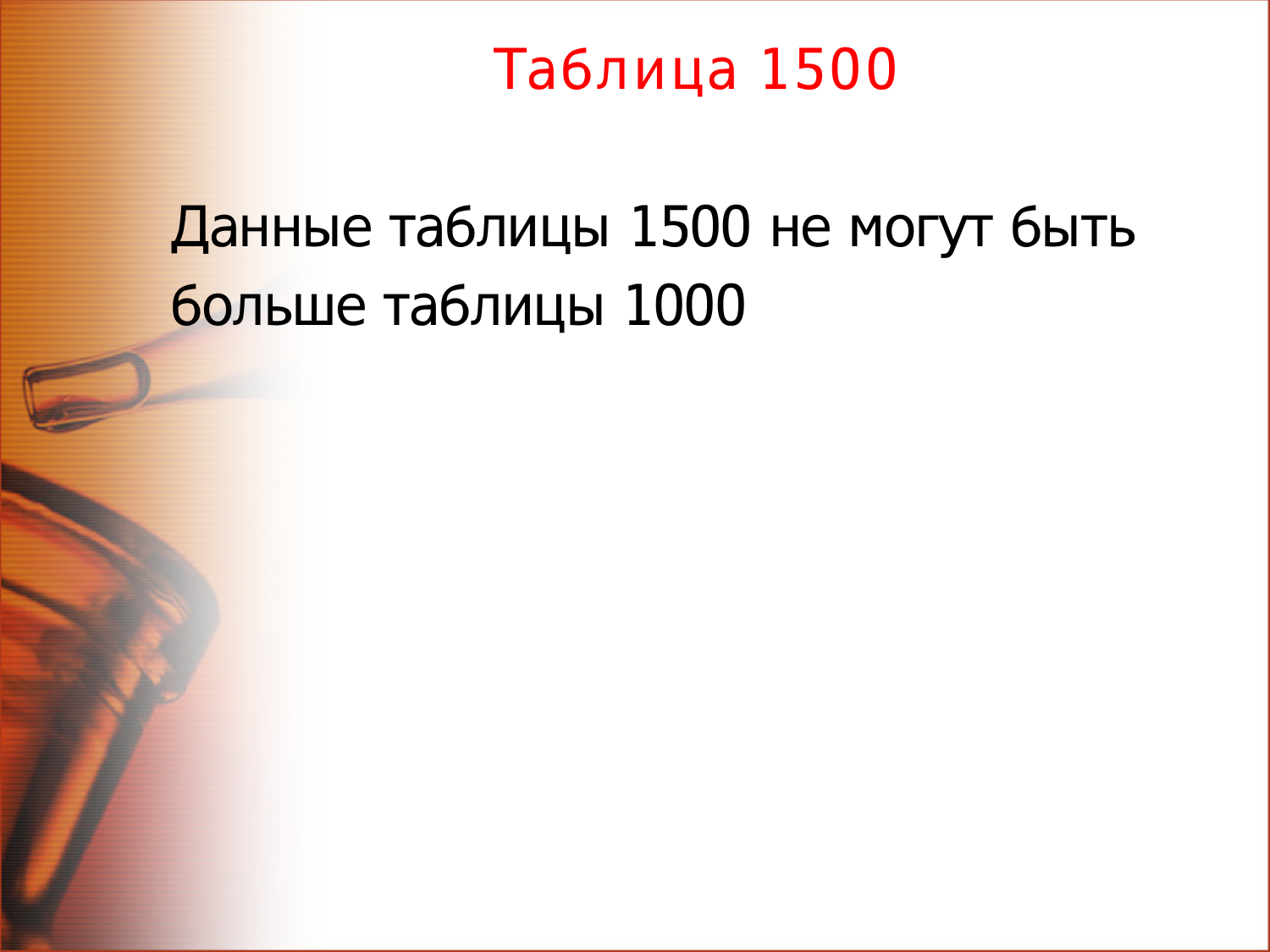

Таблица 1500

Данные таблицы 1500 не могут быть
больше таблицы 1000